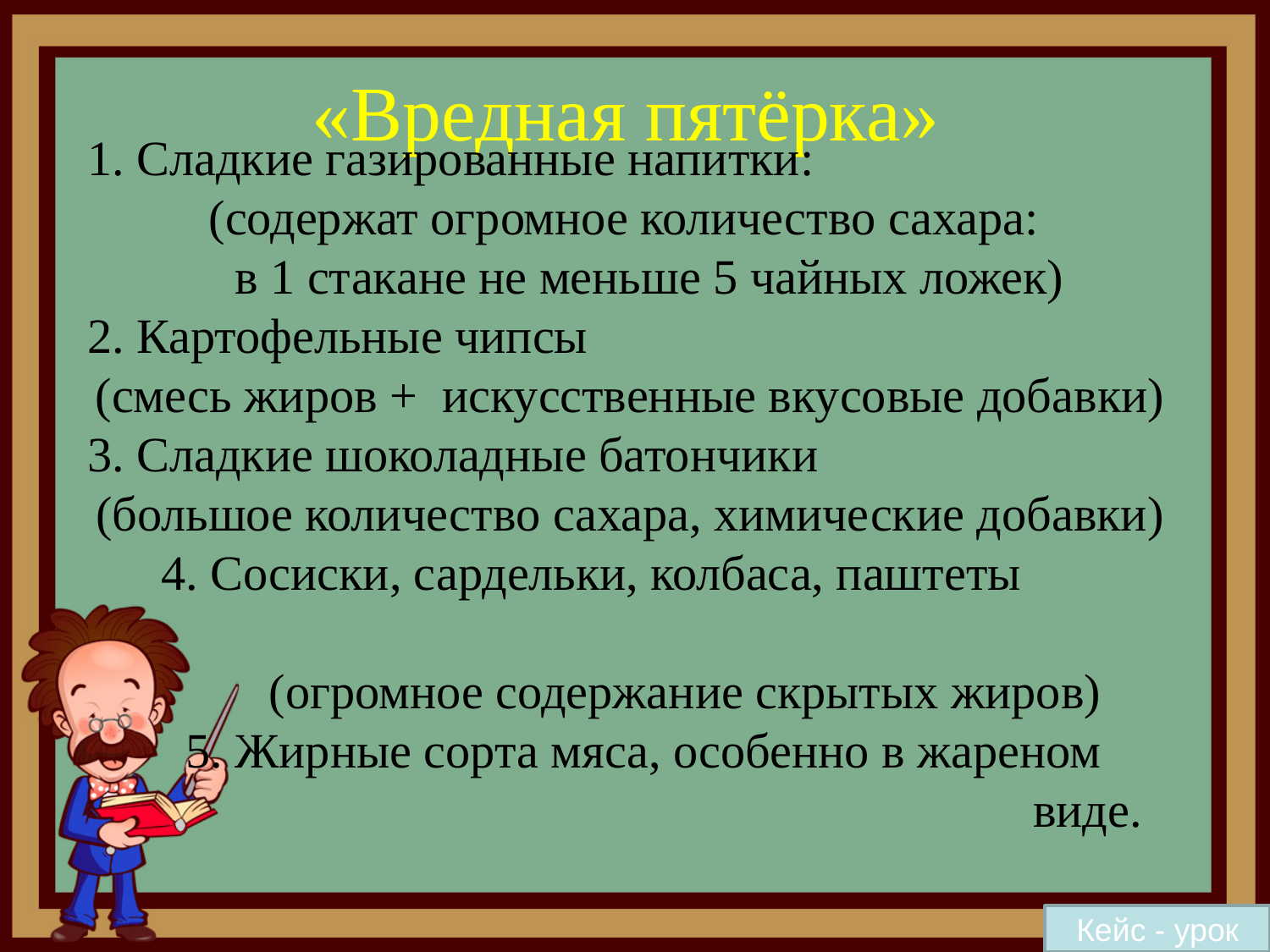

# «Вредная пятёрка»
1. Сладкие газированные напитки:
(содержат огромное количество сахара:
            в 1 стакане не меньше 5 чайных ложек)
2. Картофельные чипсы
(смесь жиров +  искусственные вкусовые добавки)
3. Сладкие шоколадные батончики
(большое количество сахара, химические добавки)
      4. Сосиски, сардельки, колбаса, паштеты
         (огромное содержание скрытых жиров)
        5. Жирные сорта мяса, особенно в жареном
                                                                             виде.
Кейс - урок